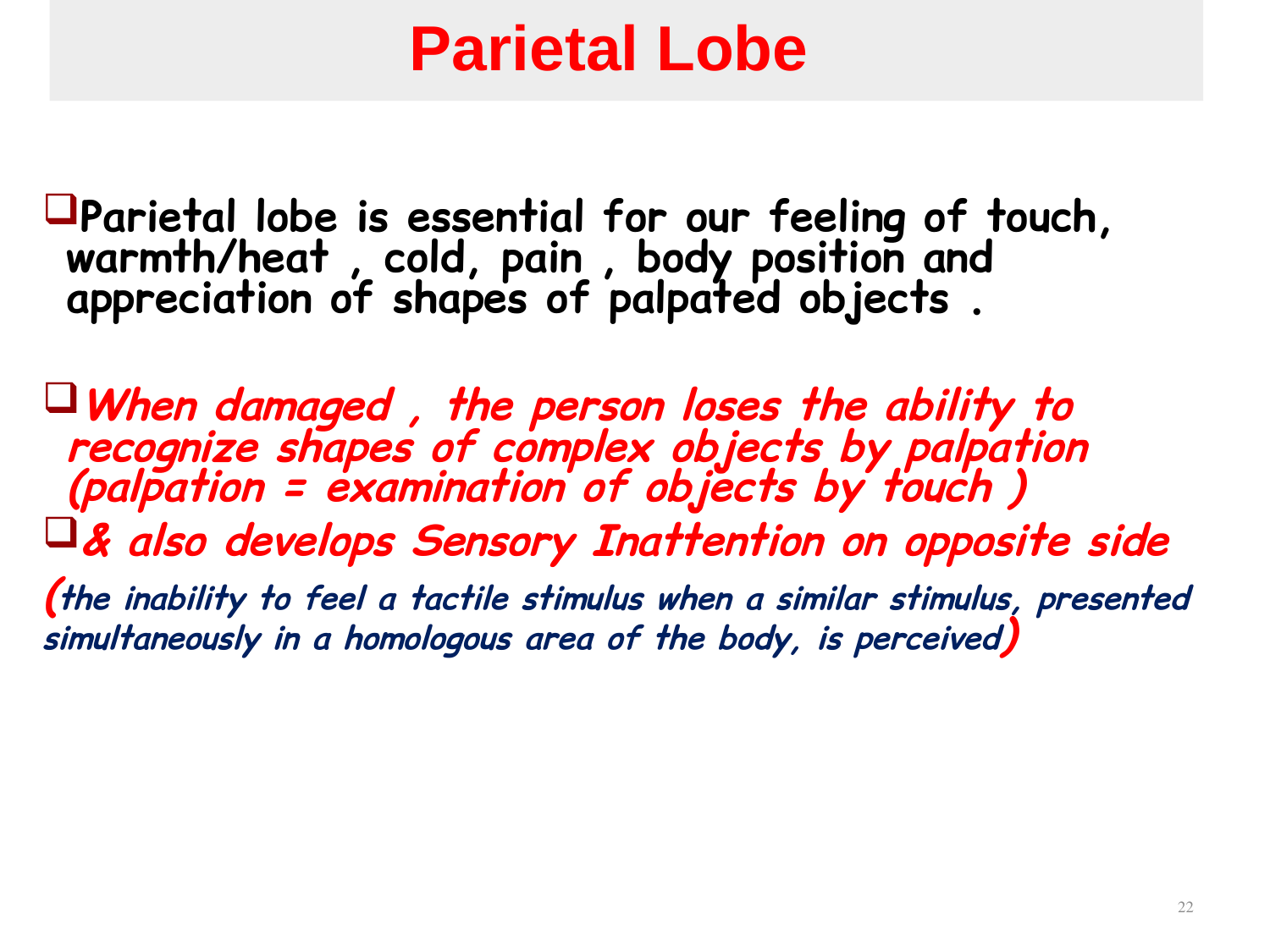

# Parietal Lobe

Parietal lobe is essential for our feeling of touch, warmth/heat , cold, pain , body position and appreciation of shapes of palpated objects .

When damaged , the person loses the ability to recognize shapes of complex objects by palpation (palpation = examination of objects by touch )
& also develops Sensory Inattention on opposite side
(the inability to feel a tactile stimulus when a similar stimulus, presented simultaneously in a homologous area of the body, is perceived)

22